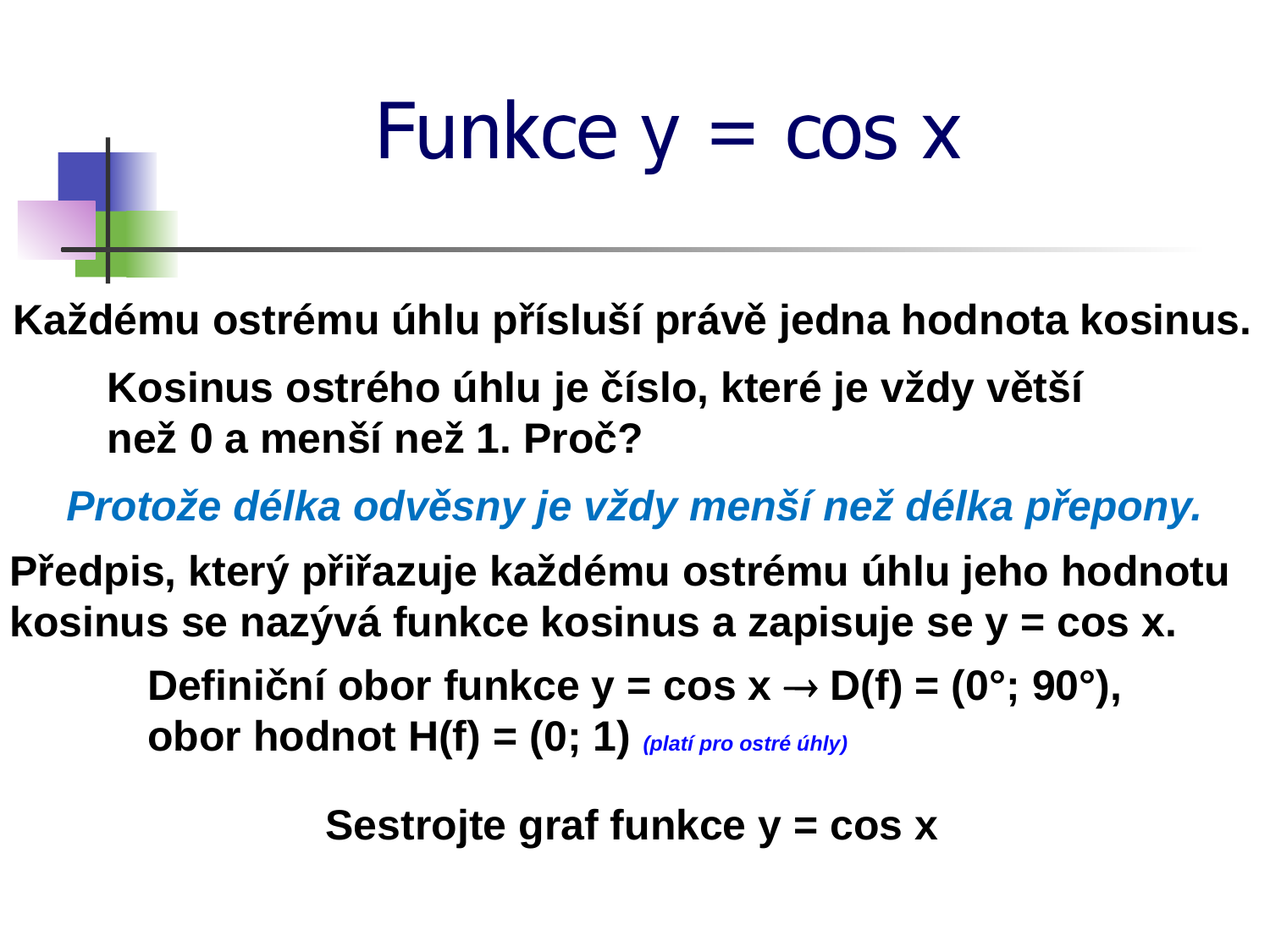

Funkce y = cos x
Každému ostrému úhlu přísluší právě jedna hodnota kosinus.
Kosinus ostrého úhlu je číslo, které je vždy větší než 0 a menší než 1. Proč?
Protože délka odvěsny je vždy menší než délka přepony.
Předpis, který přiřazuje každému ostrému úhlu jeho hodnotu kosinus se nazývá funkce kosinus a zapisuje se y = cos x.
Definiční obor funkce y = cos x → D(f) = (0°; 90°),
obor hodnot H(f) = (0; 1) (platí pro ostré úhly)
Sestrojte graf funkce y = cos x